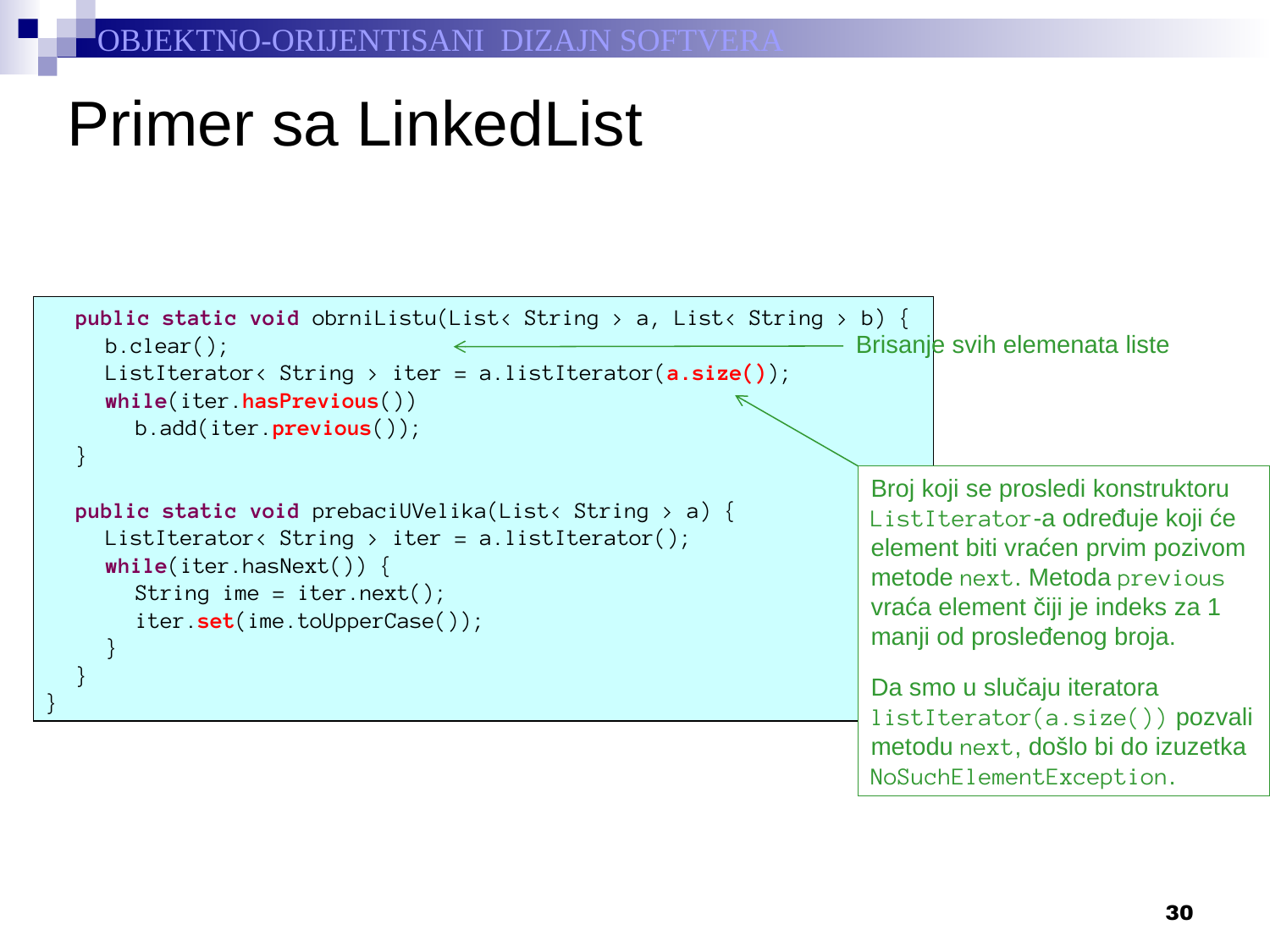

# Primer sa LinkedList
	public static void obrniListu(List< String > a, List< String > b) {
		b.clear();
		ListIterator< String > iter = a.listIterator(a.size());
		while(iter.hasPrevious())
			b.add(iter.previous());
	}

	public static void prebaciUVelika(List< String > a) {
		ListIterator< String > iter = a.listIterator();
		while(iter.hasNext()) {
			String ime = iter.next();
			iter.set(ime.toUpperCase());
		}
	}
}
Brisanje svih elemenata liste
Broj koji se prosledi konstruktoru ListIterator-a određuje koji će element biti vraćen prvim pozivom metode next. Metoda previous vraća element čiji je indeks za 1 manji od prosleđenog broja.
Da smo u slučaju iteratora listIterator(a.size()) pozvali metodu next, došlo bi do izuzetka NoSuchElementException.
30